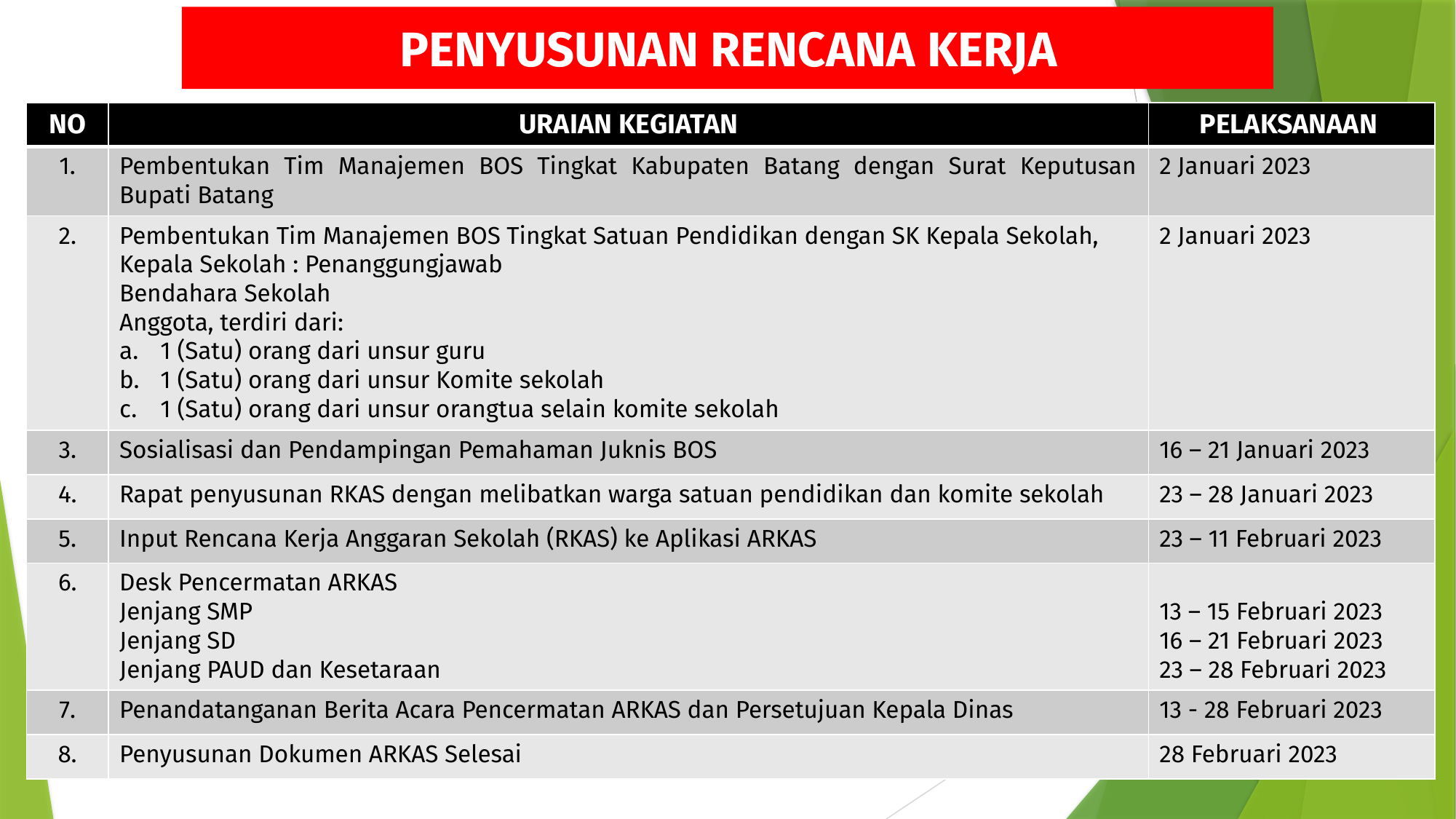

PENYUSUNAN RENCANA KERJA
| NO | URAIAN KEGIATAN | PELAKSANAAN |
| --- | --- | --- |
| 1. | Pembentukan Tim Manajemen BOS Tingkat Kabupaten Batang dengan Surat Keputusan Bupati Batang | 2 Januari 2023 |
| 2. | Pembentukan Tim Manajemen BOS Tingkat Satuan Pendidikan dengan SK Kepala Sekolah, Kepala Sekolah : Penanggungjawab Bendahara Sekolah Anggota, terdiri dari: 1 (Satu) orang dari unsur guru 1 (Satu) orang dari unsur Komite sekolah 1 (Satu) orang dari unsur orangtua selain komite sekolah | 2 Januari 2023 |
| 3. | Sosialisasi dan Pendampingan Pemahaman Juknis BOS | 16 – 21 Januari 2023 |
| 4. | Rapat penyusunan RKAS dengan melibatkan warga satuan pendidikan dan komite sekolah | 23 – 28 Januari 2023 |
| 5. | Input Rencana Kerja Anggaran Sekolah (RKAS) ke Aplikasi ARKAS | 23 – 11 Februari 2023 |
| 6. | Desk Pencermatan ARKAS Jenjang SMP Jenjang SD Jenjang PAUD dan Kesetaraan | 13 – 15 Februari 2023 16 – 21 Februari 2023 23 – 28 Februari 2023 |
| 7. | Penandatanganan Berita Acara Pencermatan ARKAS dan Persetujuan Kepala Dinas | 13 - 28 Februari 2023 |
| 8. | Penyusunan Dokumen ARKAS Selesai | 28 Februari 2023 |